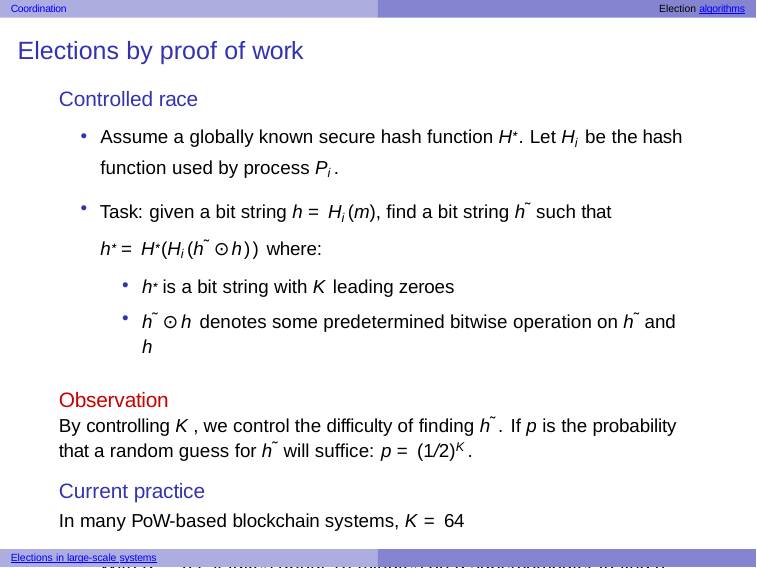

Coordination	Election algorithms
# Elections by proof of work
Controlled race
Assume a globally known secure hash function H∗. Let Hi be the hash function used by process Pi .
Task: given a bit string h = Hi (m), find a bit string h˜ such that
h∗ = H∗(Hi (h˜ ⊙h)) where:
h∗ is a bit string with K leading zeroes
h˜ ⊙h denotes some predetermined bitwise operation on h˜ and h

Observation
By controlling K , we control the difficulty of finding h˜. If p is the probability that a random guess for h˜ will suffice: p = (1/2)K .
Current practice
In many PoW-based blockchain systems, K = 64
With K = 64, it takes about 10 minutes on a supercomputer to find h˜
With K = 64, it takes about 100 years on a laptop to find h˜

Elections in large-scale systems